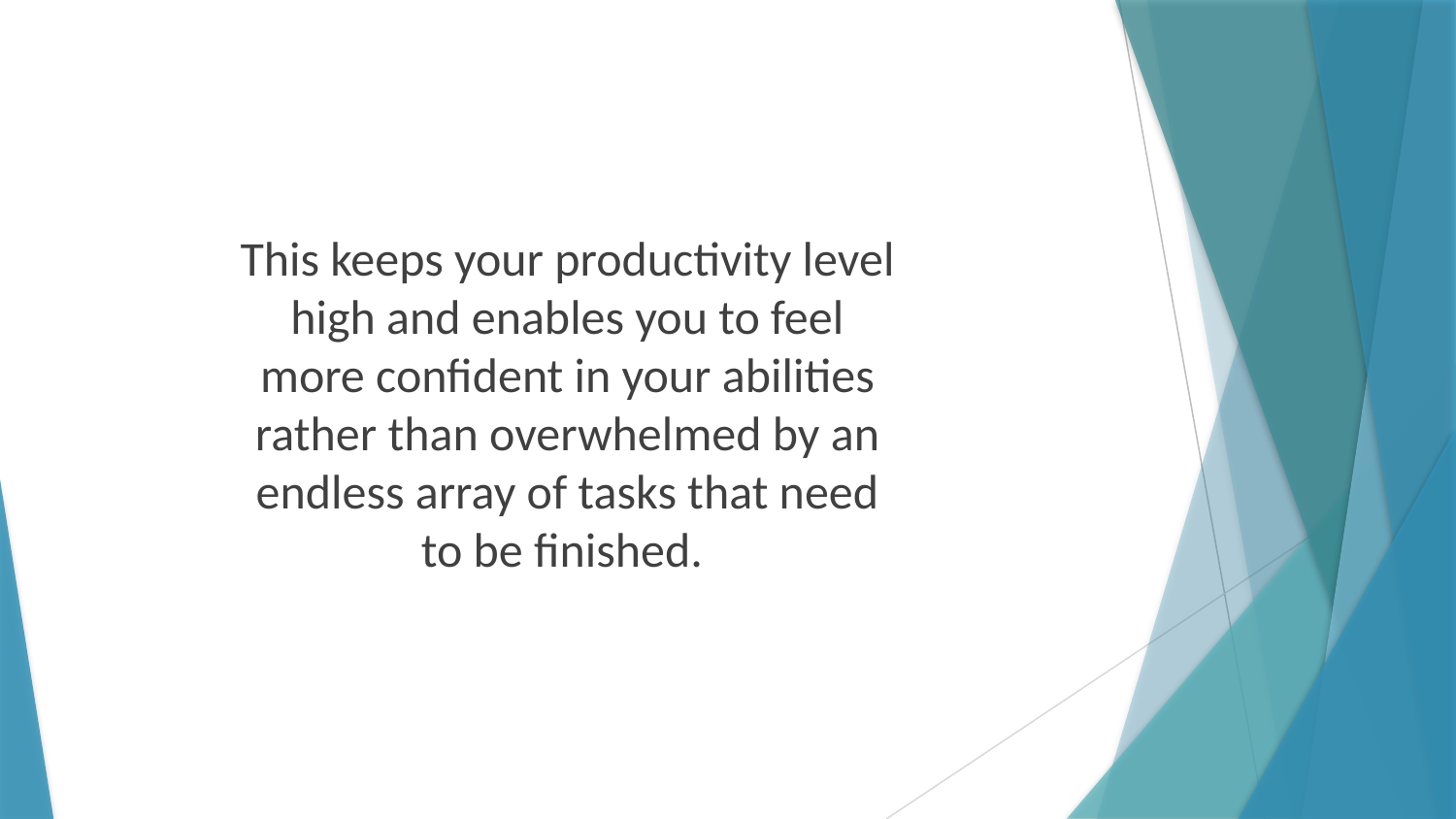

This keeps your productivity level high and enables you to feel more confident in your abilities rather than overwhelmed by an endless array of tasks that need to be finished.